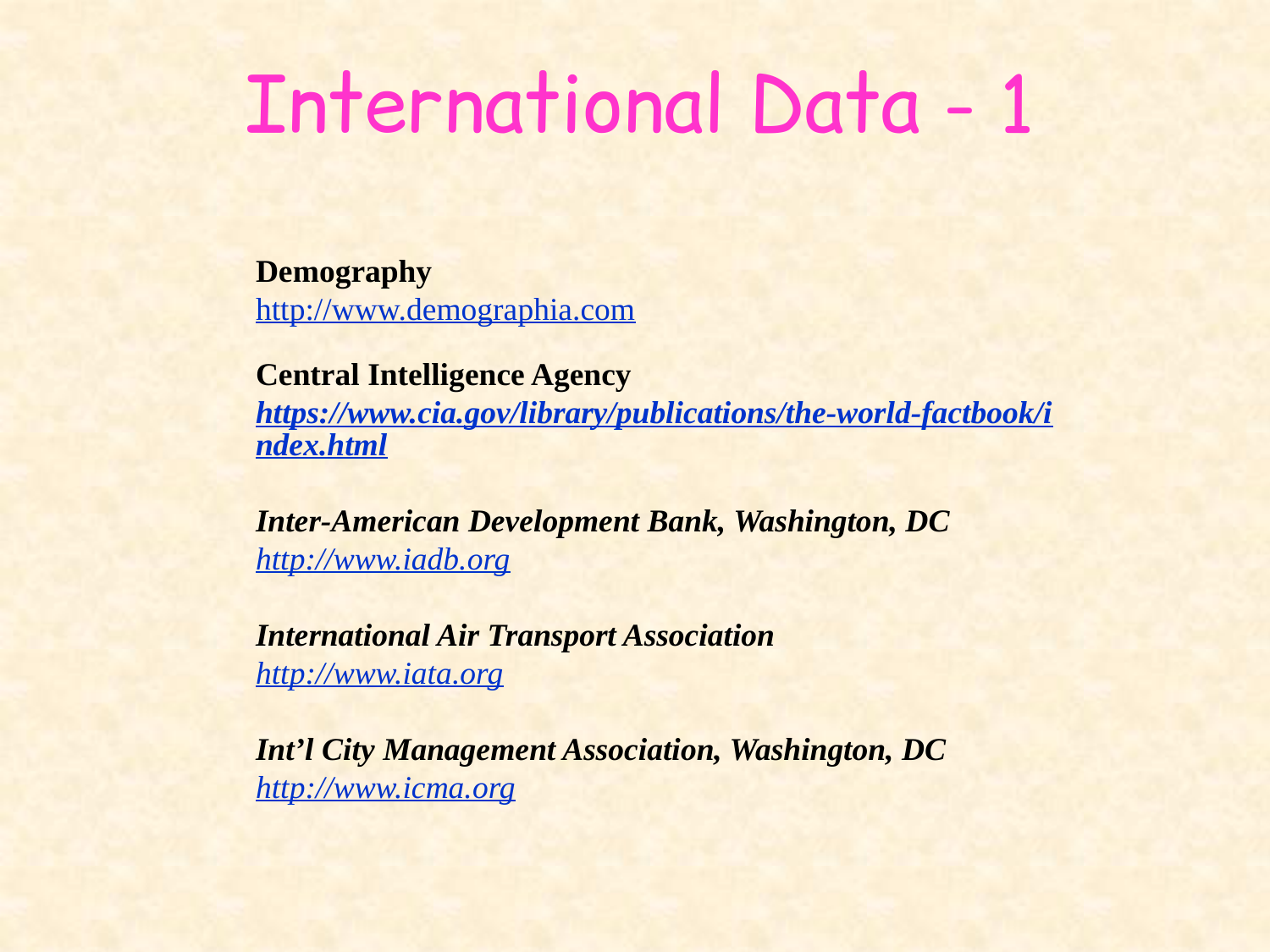

# International Data - 1
Demography
http://www.demographia.com
Central Intelligence Agency
https://www.cia.gov/library/publications/the-world-factbook/index.html

Inter-American Development Bank, Washington, DC
http://www.iadb.org

International Air Transport Association
http://www.iata.org

Int’l City Management Association, Washington, DC
http://www.icma.org